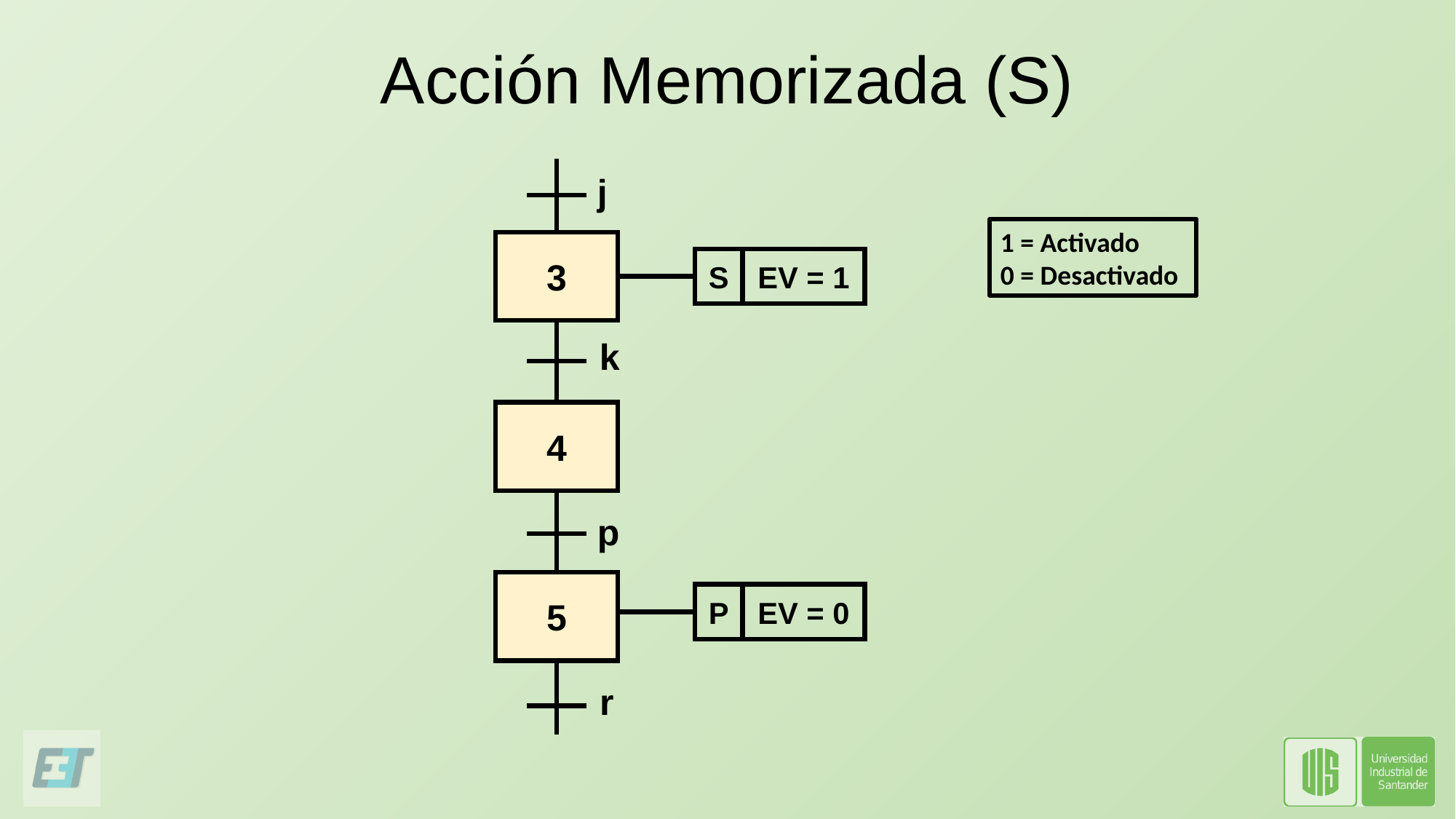

# Acción Memorizada (S)
j
3
EV = 1
S
k
4
p
5
EV = 0
P
r
1 = Activado
0 = Desactivado